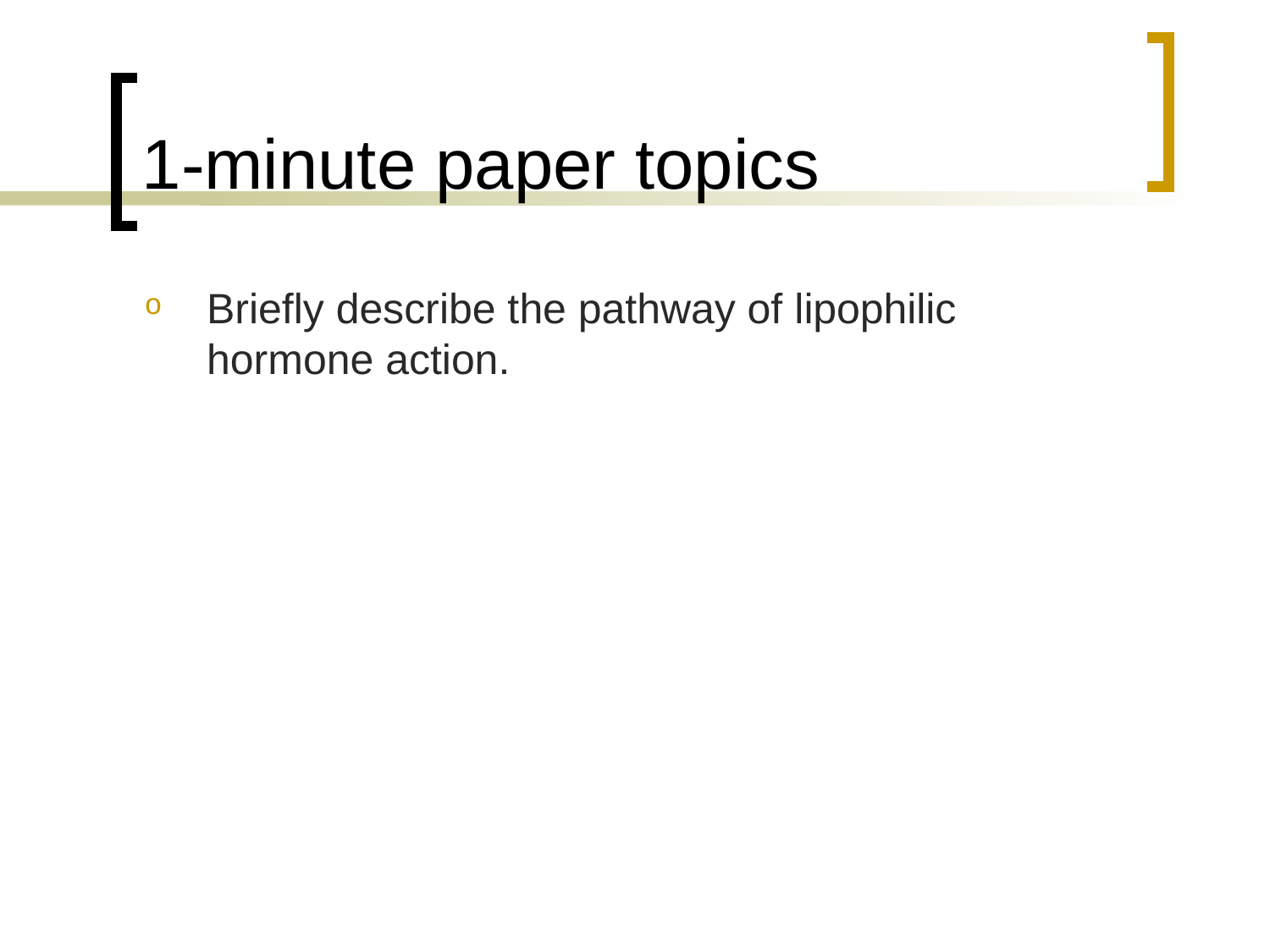

# 1-minute paper topics
Briefly describe the pathway of lipophilic hormone action.